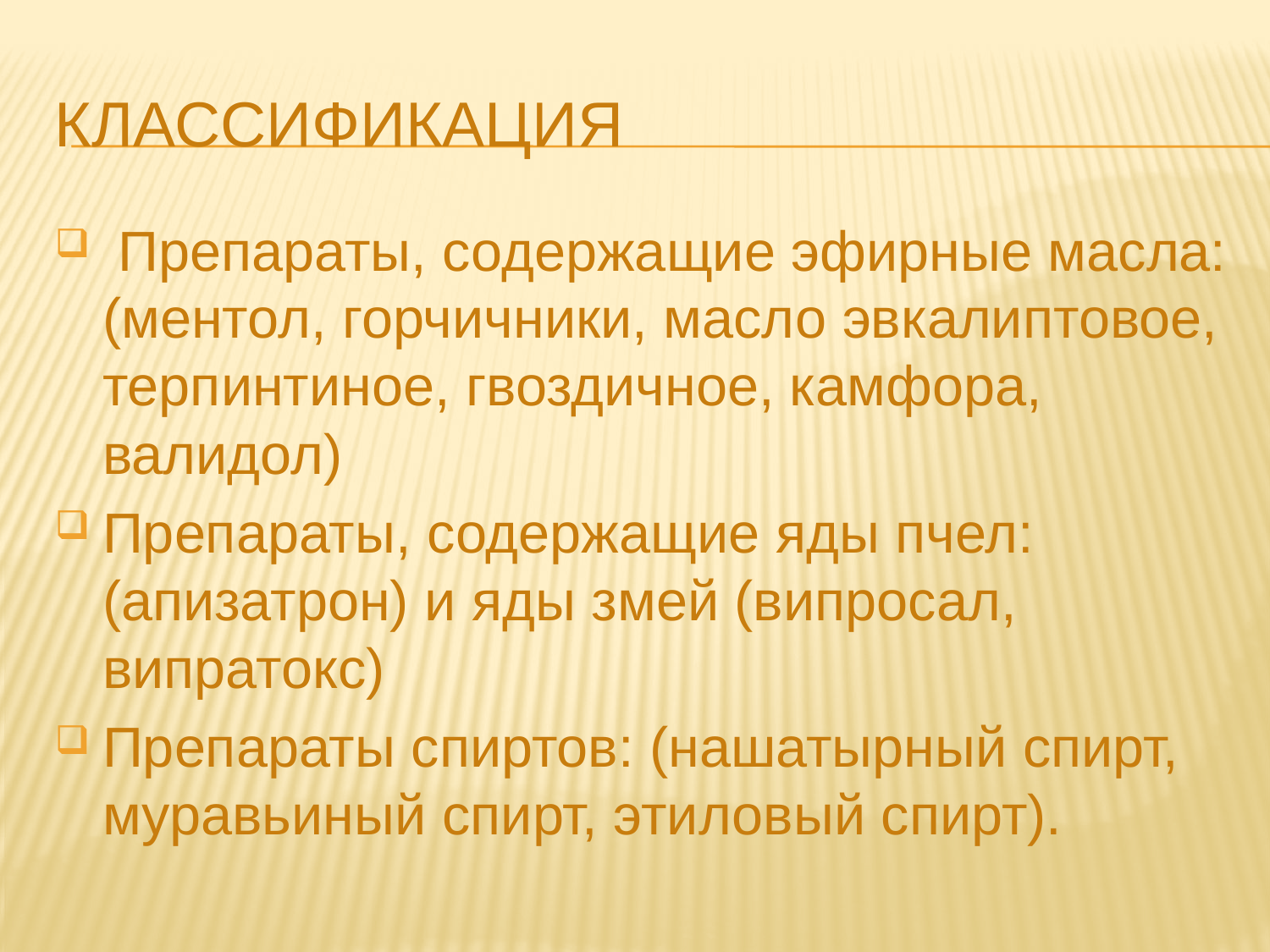

# классификация
 Препараты, содержащие эфирные масла: (ментол, горчичники, масло эвкалиптовое, терпинтиное, гвоздичное, камфора, валидол)
Препараты, содержащие яды пчел: (апизатрон) и яды змей (випросал, випратокс)
Препараты спиртов: (нашатырный спирт, муравьиный спирт, этиловый спирт).